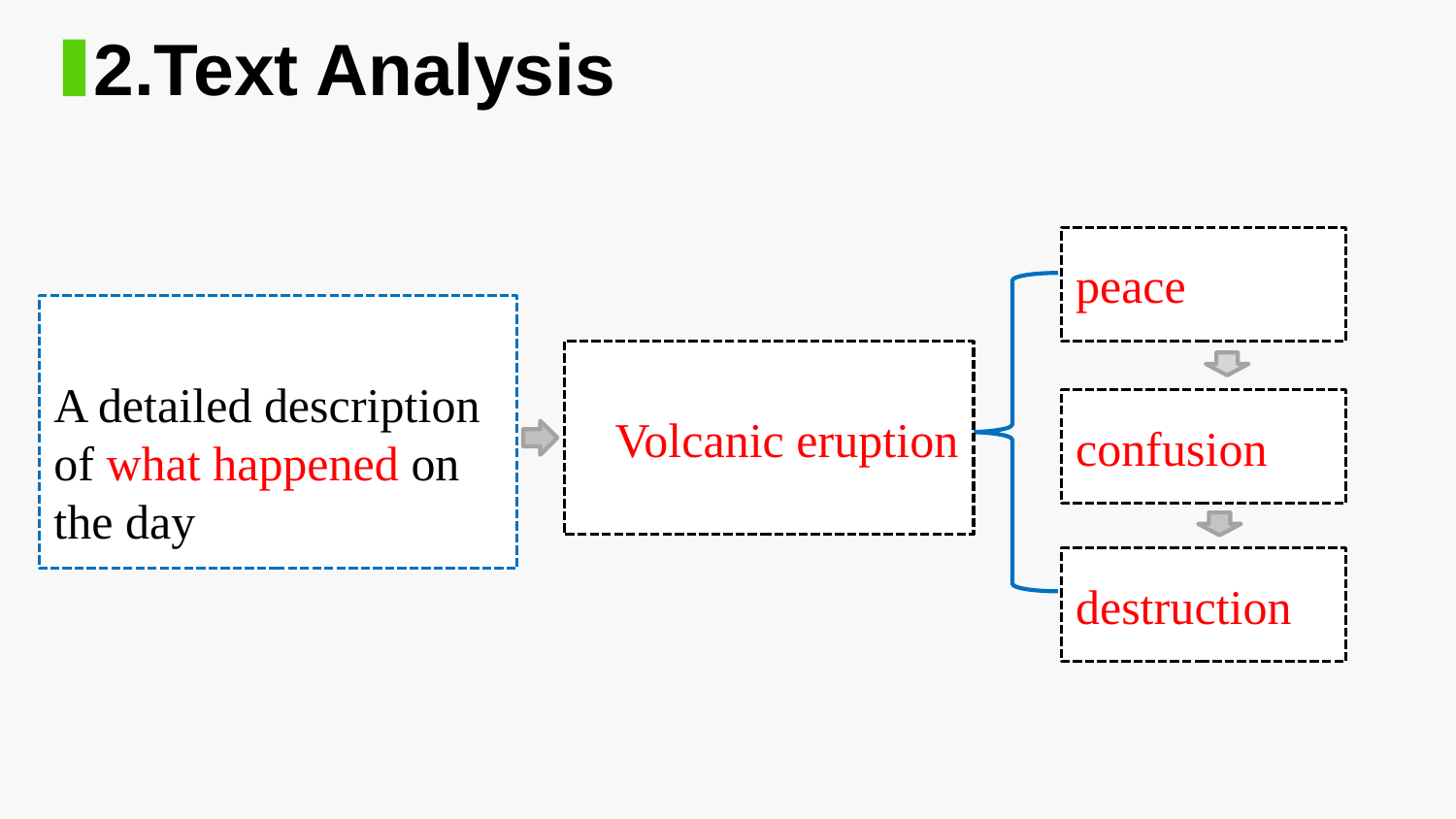

2.Text Analysis

peace

A detailed description of what happened on the day
   Volcanic eruption

confusion

destruction